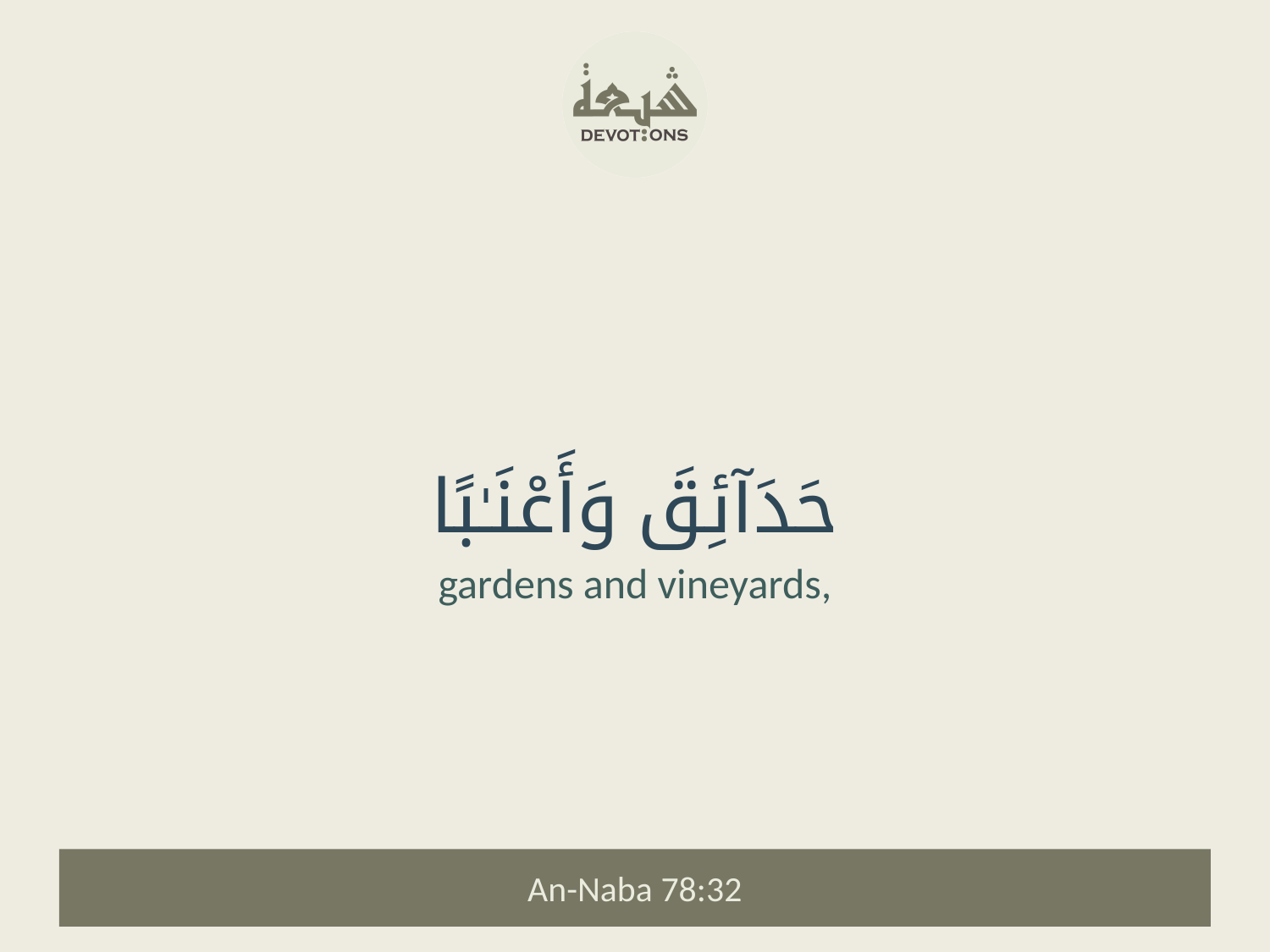

حَدَآئِقَ وَأَعْنَـٰبًا
gardens and vineyards,
An-Naba 78:32